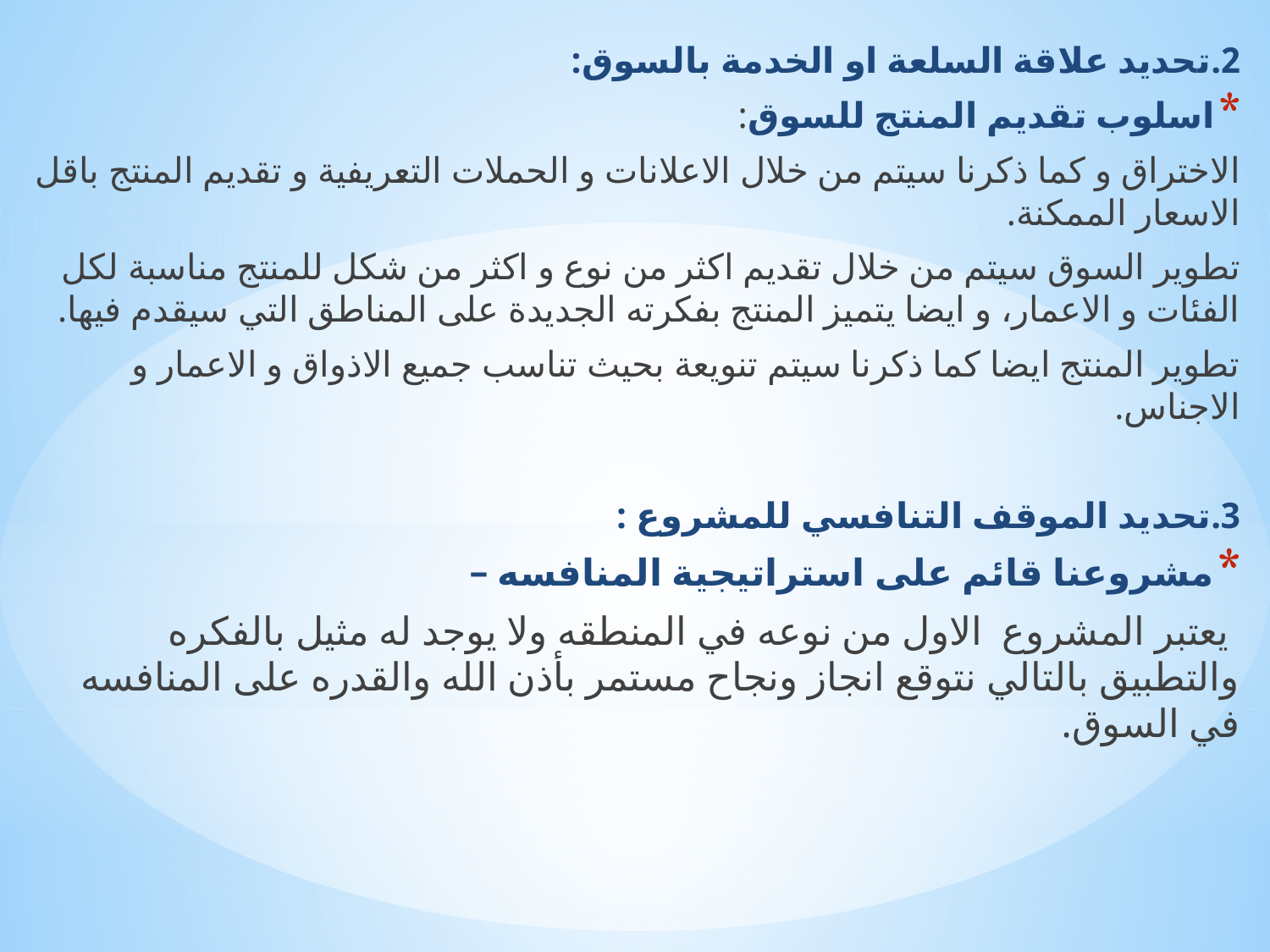

2.تحديد علاقة السلعة او الخدمة بالسوق:
اسلوب تقديم المنتج للسوق:
الاختراق و كما ذكرنا سيتم من خلال الاعلانات و الحملات التعريفية و تقديم المنتج باقل الاسعار الممكنة.
تطوير السوق سيتم من خلال تقديم اكثر من نوع و اكثر من شكل للمنتج مناسبة لكل الفئات و الاعمار، و ايضا يتميز المنتج بفكرته الجديدة على المناطق التي سيقدم فيها.
تطوير المنتج ايضا كما ذكرنا سيتم تنويعة بحيث تناسب جميع الاذواق و الاعمار و الاجناس.

3.تحديد الموقف التنافسي للمشروع :
مشروعنا قائم على استراتيجية المنافسه –
 يعتبر المشروع  الاول من نوعه في المنطقه ولا يوجد له مثيل بالفكره والتطبيق بالتالي نتوقع انجاز ونجاح مستمر بأذن الله والقدره على المنافسه في السوق.